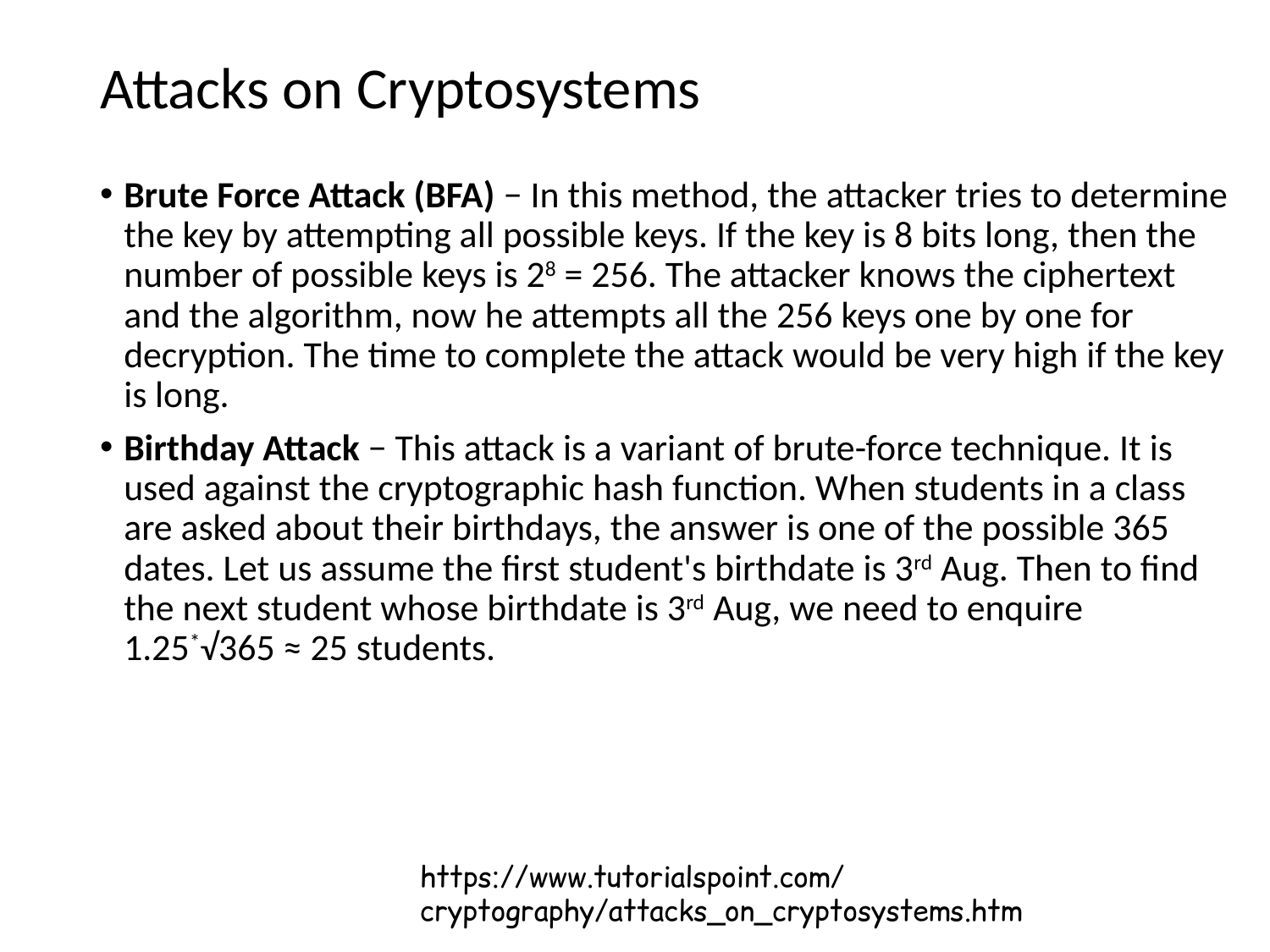

# Attacks on Cryptosystems
Brute Force Attack (BFA) − In this method, the attacker tries to determine the key by attempting all possible keys. If the key is 8 bits long, then the number of possible keys is 28 = 256. The attacker knows the ciphertext and the algorithm, now he attempts all the 256 keys one by one for decryption. The time to complete the attack would be very high if the key is long.
Birthday Attack − This attack is a variant of brute-force technique. It is used against the cryptographic hash function. When students in a class are asked about their birthdays, the answer is one of the possible 365 dates. Let us assume the first student's birthdate is 3rd Aug. Then to find the next student whose birthdate is 3rd Aug, we need to enquire 1.25*√365 ≈ 25 students.
https://www.tutorialspoint.com/cryptography/attacks_on_cryptosystems.htm